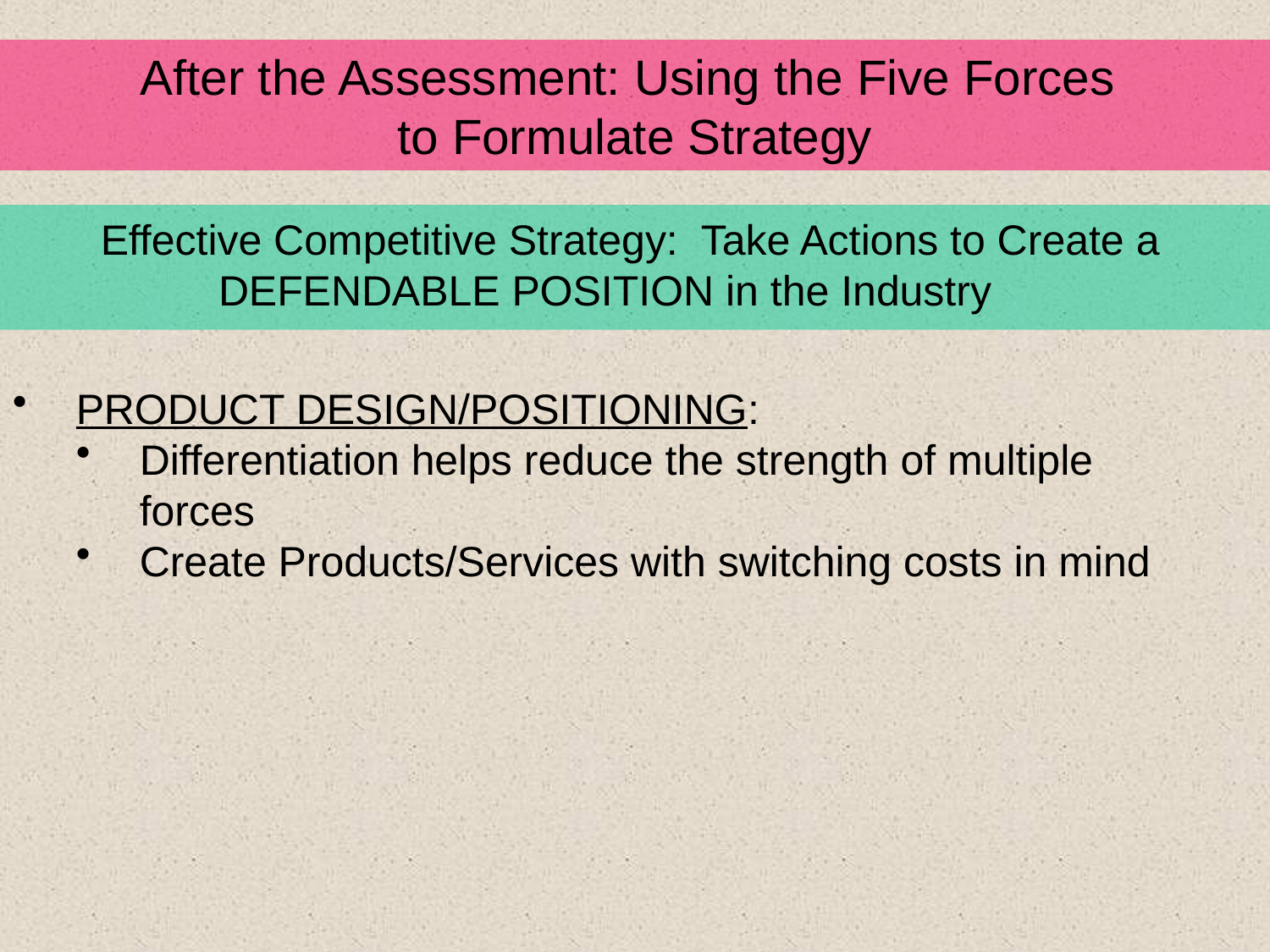

After the Assessment: Using the Five Forces
to Formulate Strategy

 Effective Competitive Strategy:  Take Actions to Create a
	DEFENDABLE POSITION in the Industry
PRODUCT DESIGN/POSITIONING:
Differentiation helps reduce the strength of multiple forces
Create Products/Services with switching costs in mind